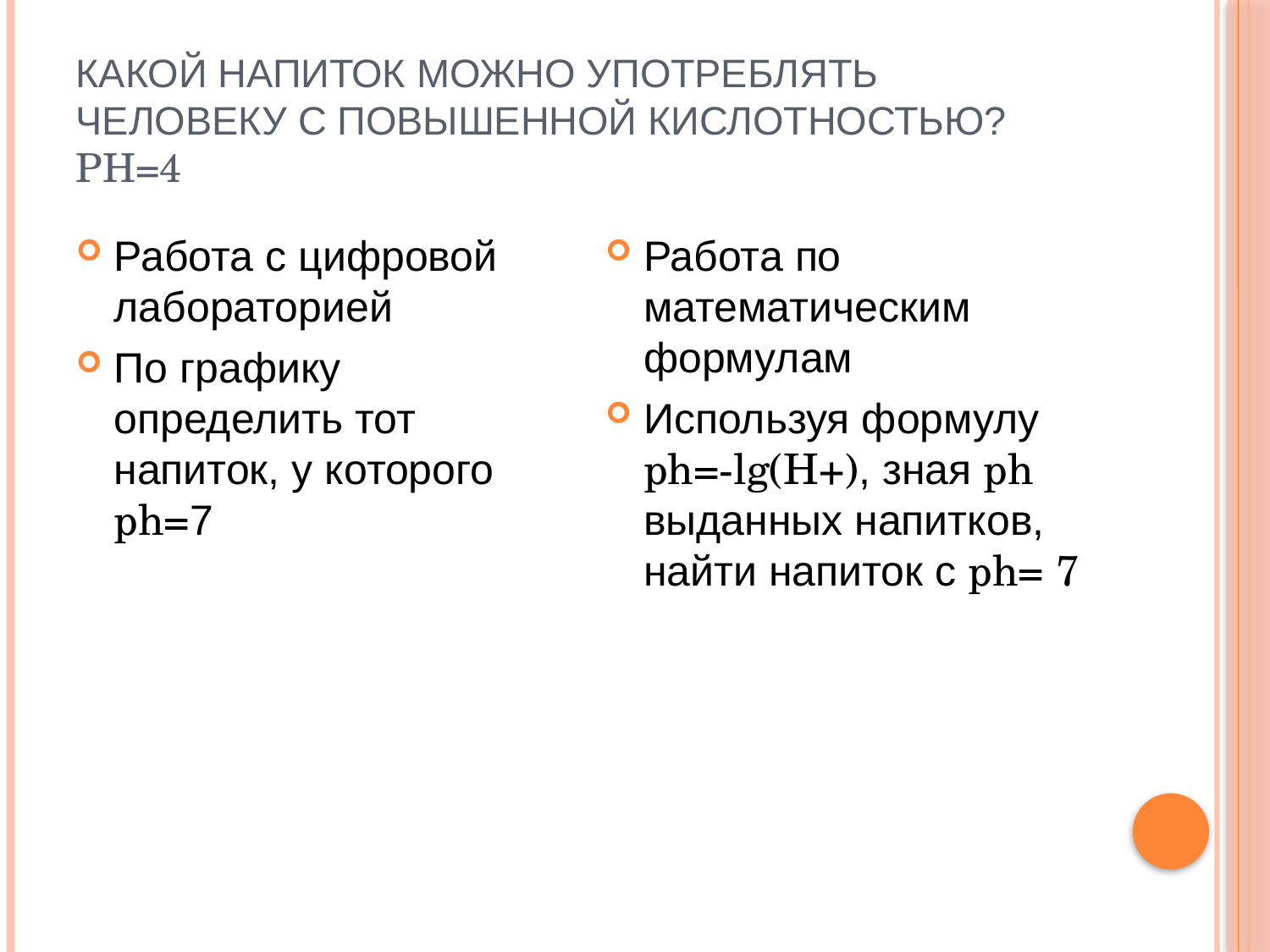

# Какой напиток можно употреблять человеку с повышенной кислотностью? Ph=4
Работа с цифровой лабораторией
По графику определить тот напиток, у которого ph=7
Работа по математическим формулам
Используя формулу ph=-lg(H+), зная ph выданных напитков, найти напиток с ph= 7